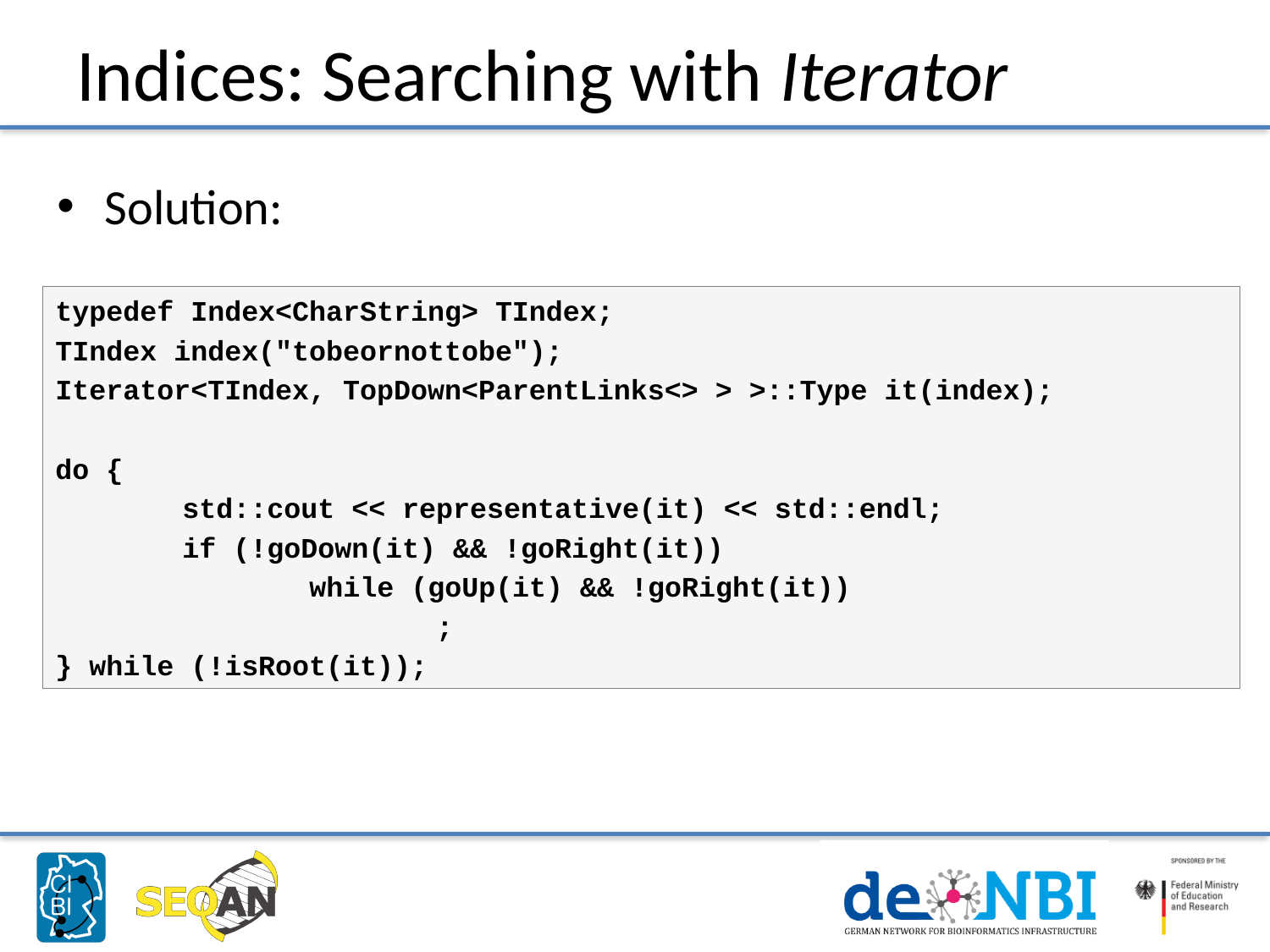

# Indices: Searching with Iterator
Solution:
typedef Index<CharString> TIndex;
TIndex index("tobeornottobe");
Iterator<TIndex, TopDown<ParentLinks<> > >::Type it(index);

do {
	std::cout << representative(it) << std::endl;
	if (!goDown(it) && !goRight(it))
		while (goUp(it) && !goRight(it))
			;
} while (!isRoot(it));